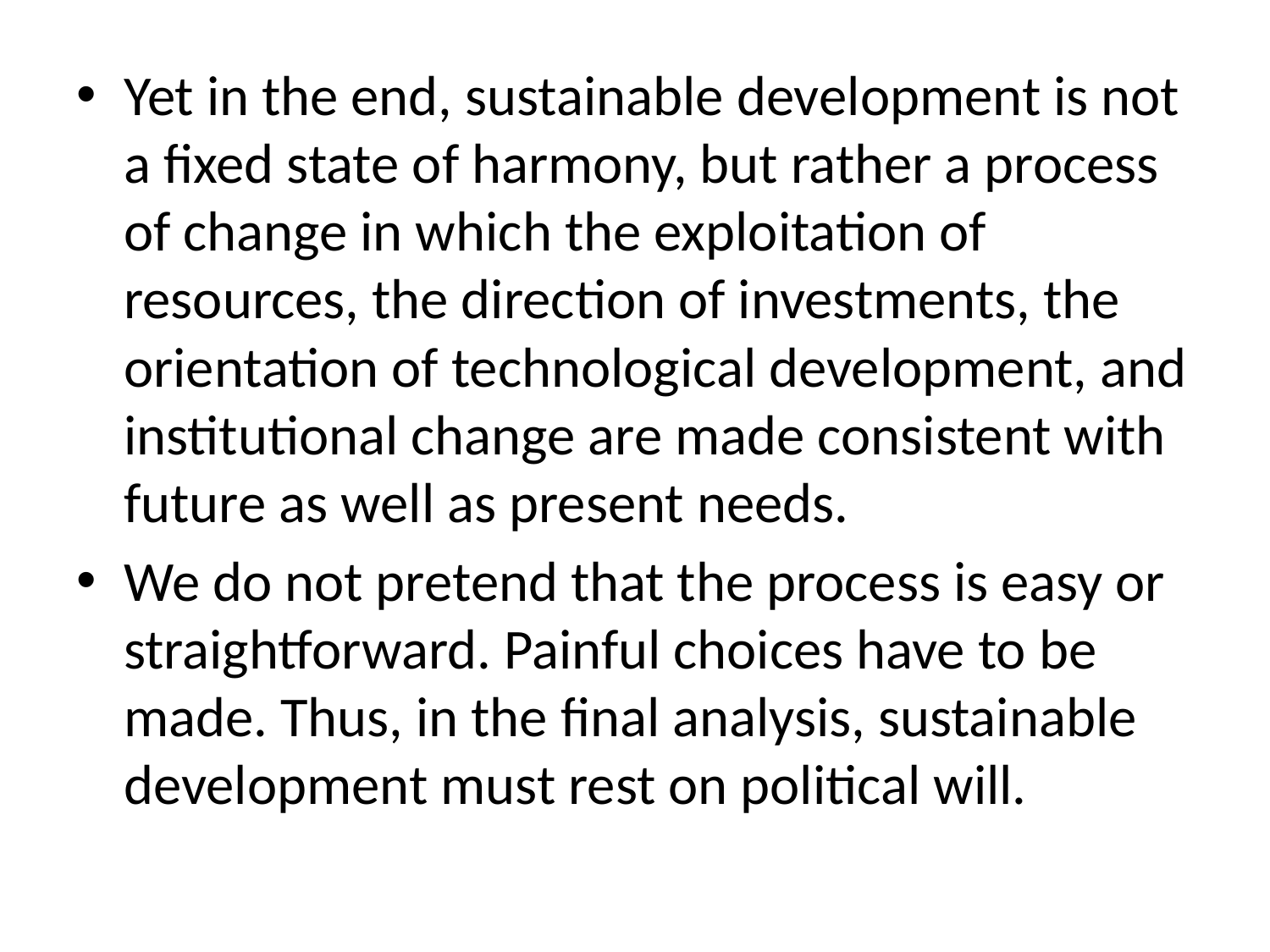

#
Yet in the end, sustainable development is not a fixed state of harmony, but rather a process of change in which the exploitation of resources, the direction of investments, the orientation of technological development, and institutional change are made consistent with future as well as present needs.
We do not pretend that the process is easy or straightforward. Painful choices have to be made. Thus, in the final analysis, sustainable development must rest on political will.